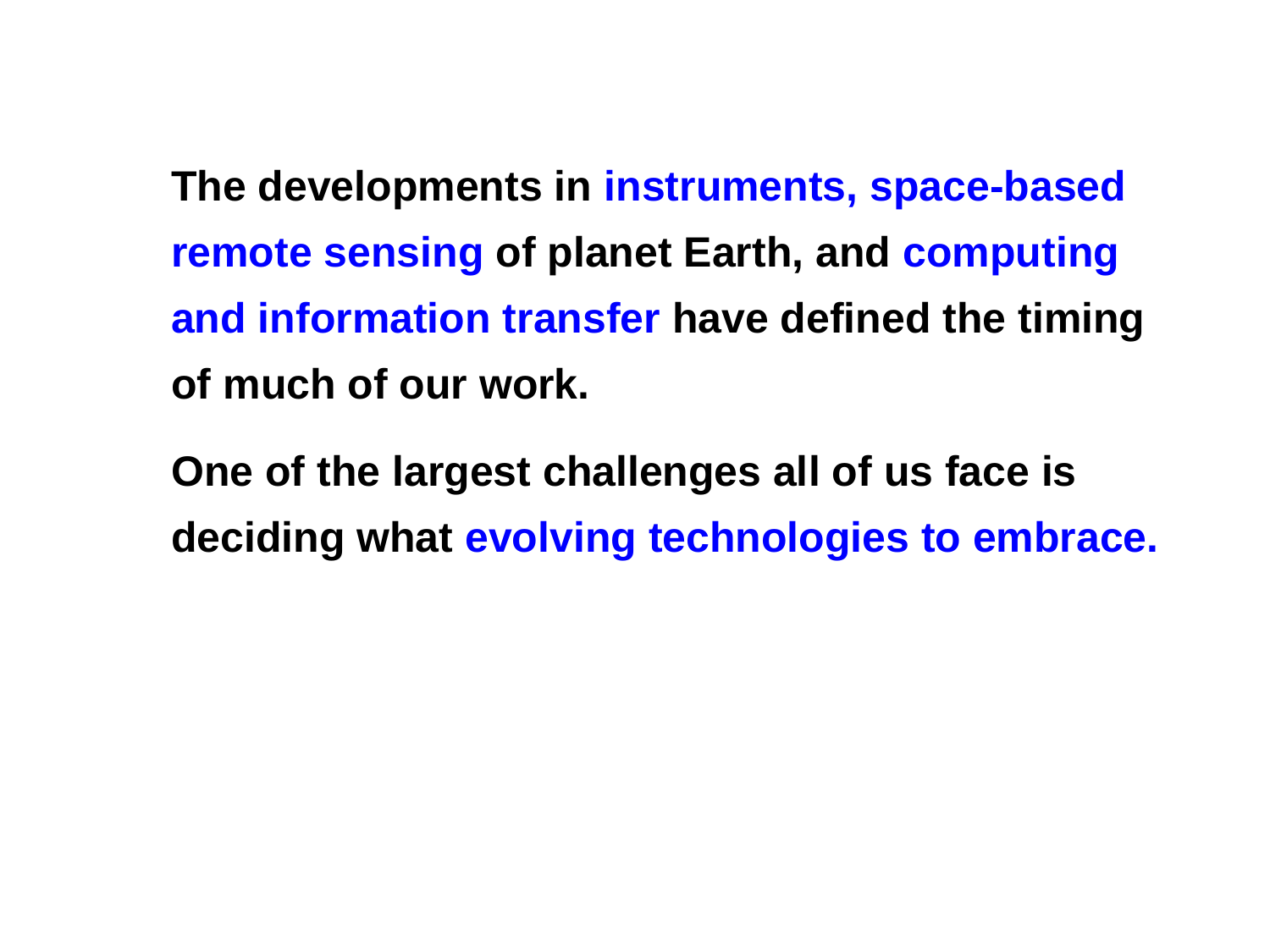

The developments in instruments, space‐based remote sensing of planet Earth, and computing and information transfer have defined the timing of much of our work.
One of the largest challenges all of us face is deciding what evolving technologies to embrace.